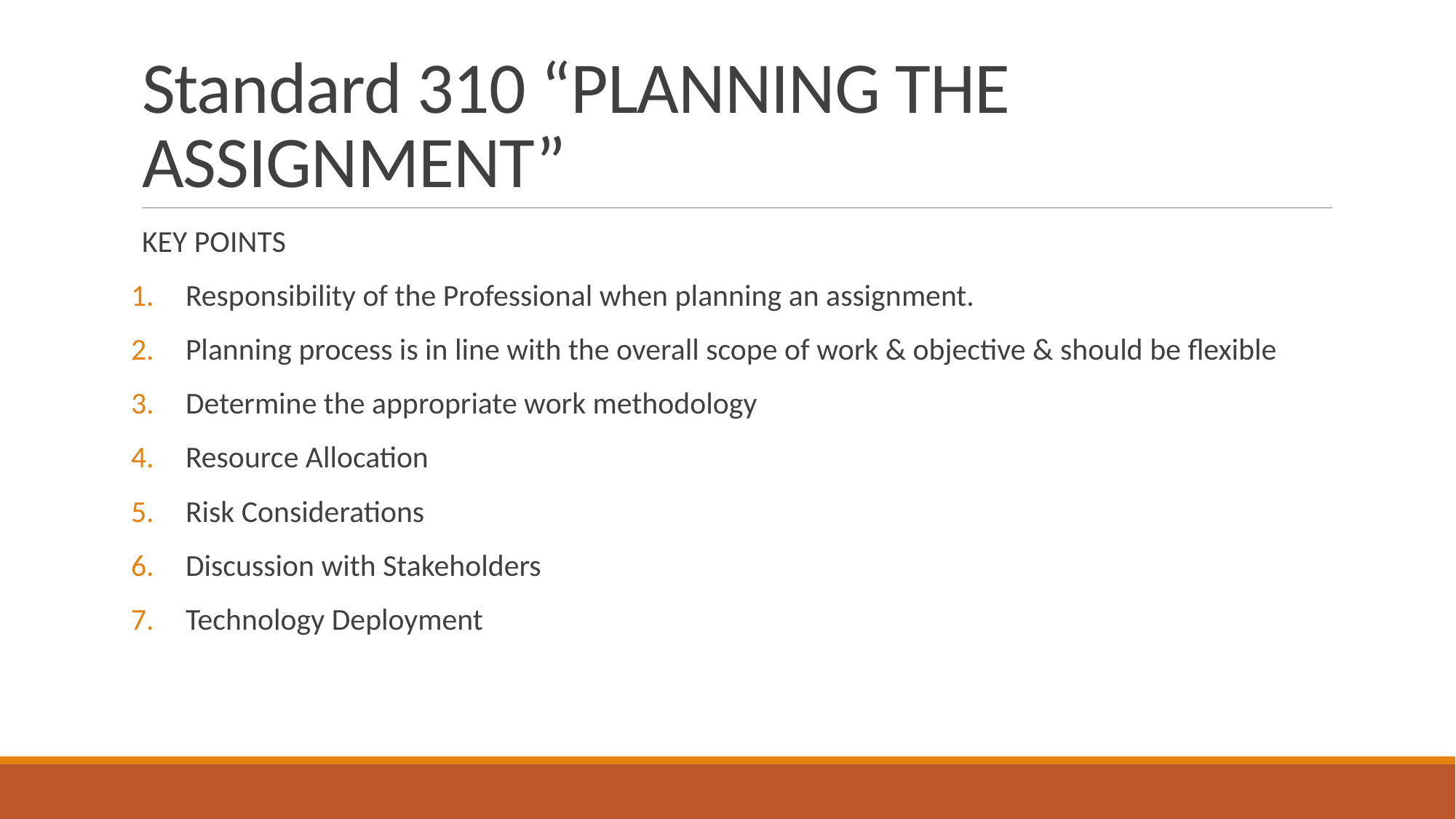

# Standard 310 “PLANNING THE ASSIGNMENT”
KEY POINTS
Responsibility of the Professional when planning an assignment.
Planning process is in line with the overall scope of work & objective & should be flexible
Determine the appropriate work methodology
Resource Allocation
Risk Considerations
Discussion with Stakeholders
Technology Deployment